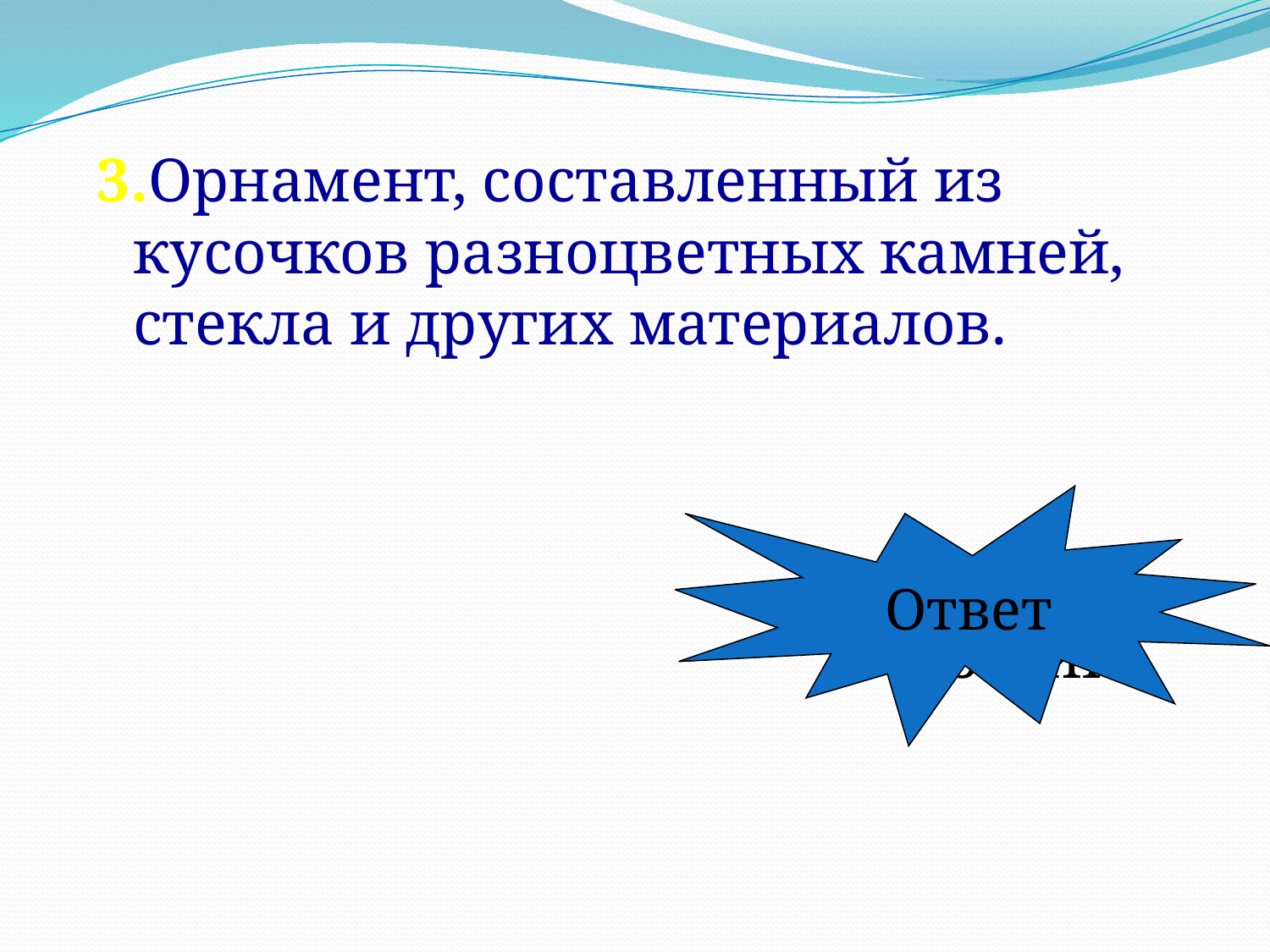

3.Орнамент, составленный из кусочков разноцветных камней, стекла и других материалов.

Мозаика
Ответ